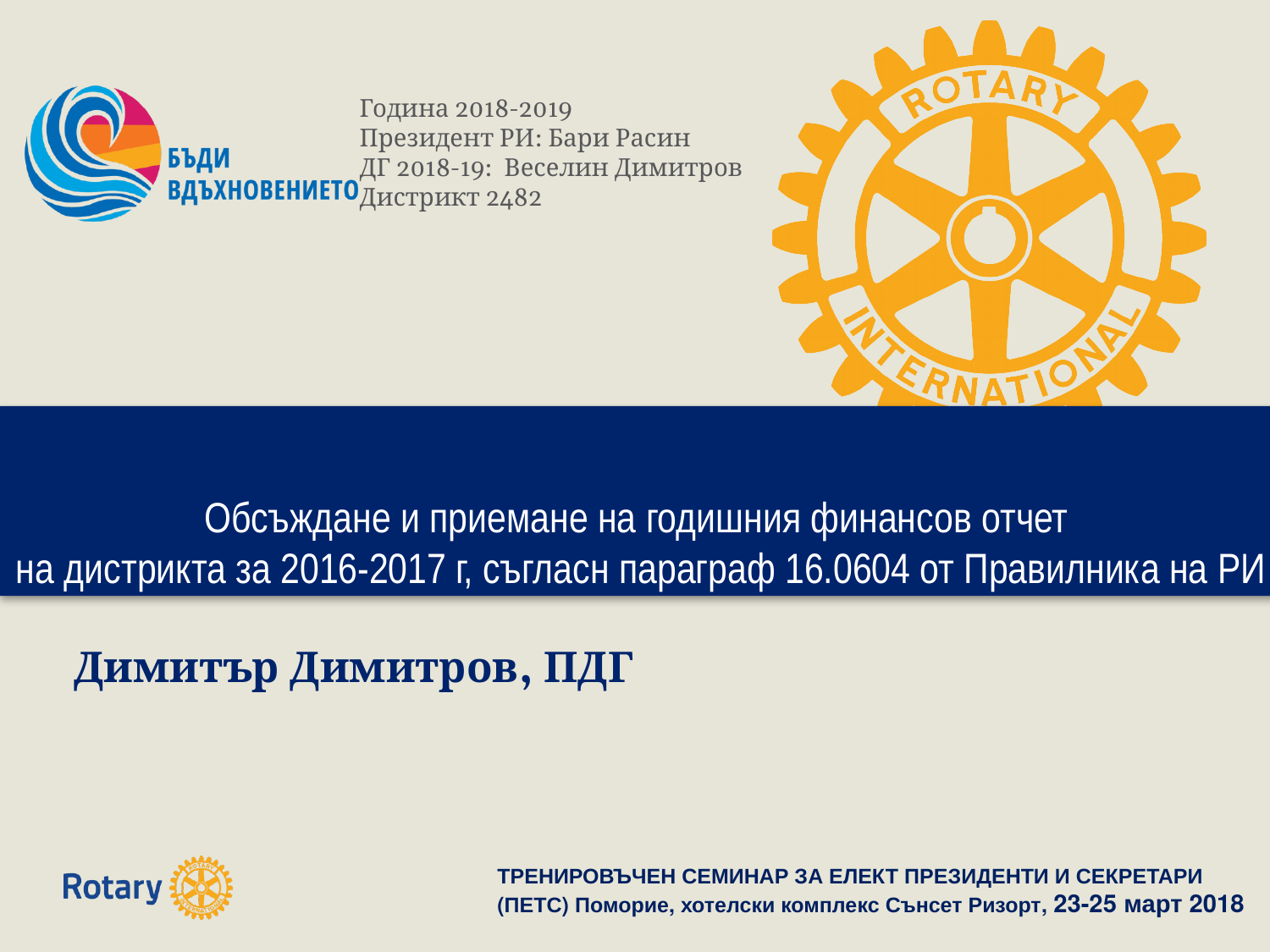

# Обсъждане и приемане на годишния финансов отчет на дистрикта за 2016-2017 г, съгласн параграф 16.0604 от Правилника на РИ
Димитър Димитров, ПДГ